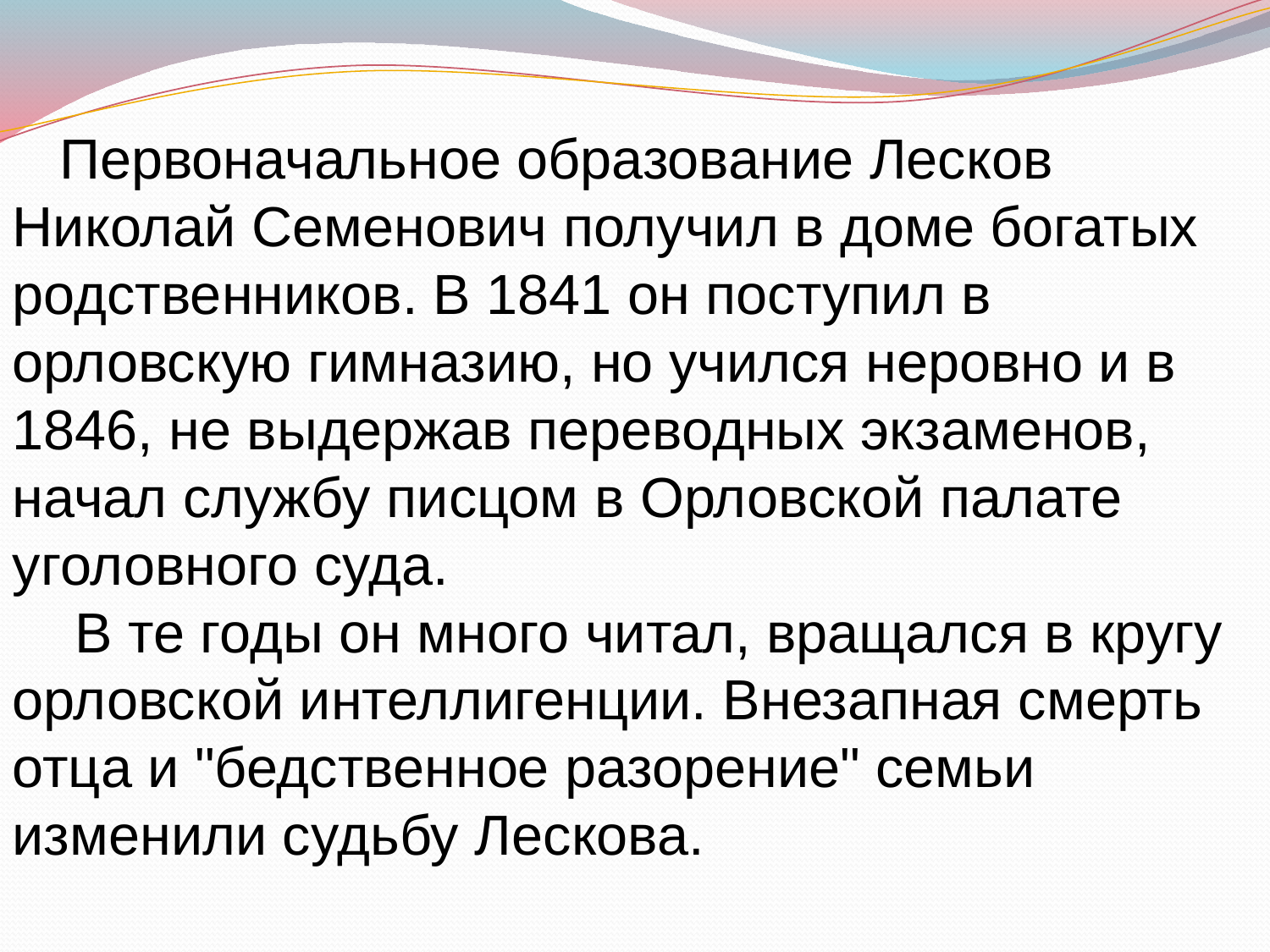

Первоначальное образование Лесков Николай Семенович получил в доме богатых родственников. В 1841 он поступил в орловскую гимназию, но учился неровно и в 1846, не выдержав переводных экзаменов, начал службу писцом в Орловской палате уголовного суда.
    В те годы он много читал, вращался в кругу орловской интеллигенции. Внезапная смерть отца и "бедственное разорение" семьи изменили судьбу Лескова.